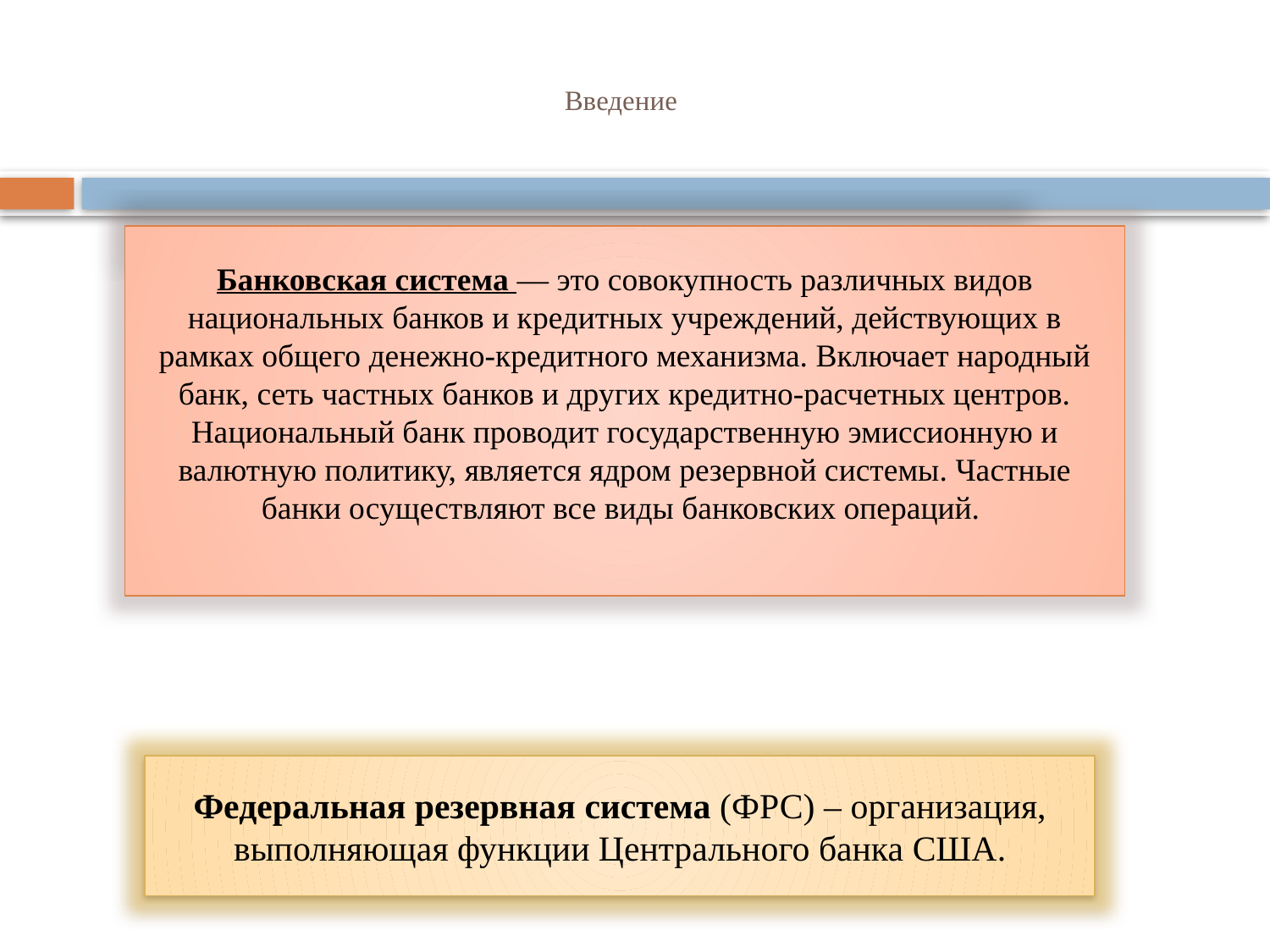

# Введение

Банковская система — это совокупность различных видов национальных банков и кредитных учреждений, действующих в рамках общего денежно-кредитного механизма. Включает народный банк, сеть частных банков и других кредитно-расчетных центров. Национальный банк проводит государственную эмиссионную и валютную политику, является ядром резервной системы. Частные банки осуществляют все виды банковских операций.

Федеральная резервная система (ФРС) – организация, выполняющая функции Центрального банка США.